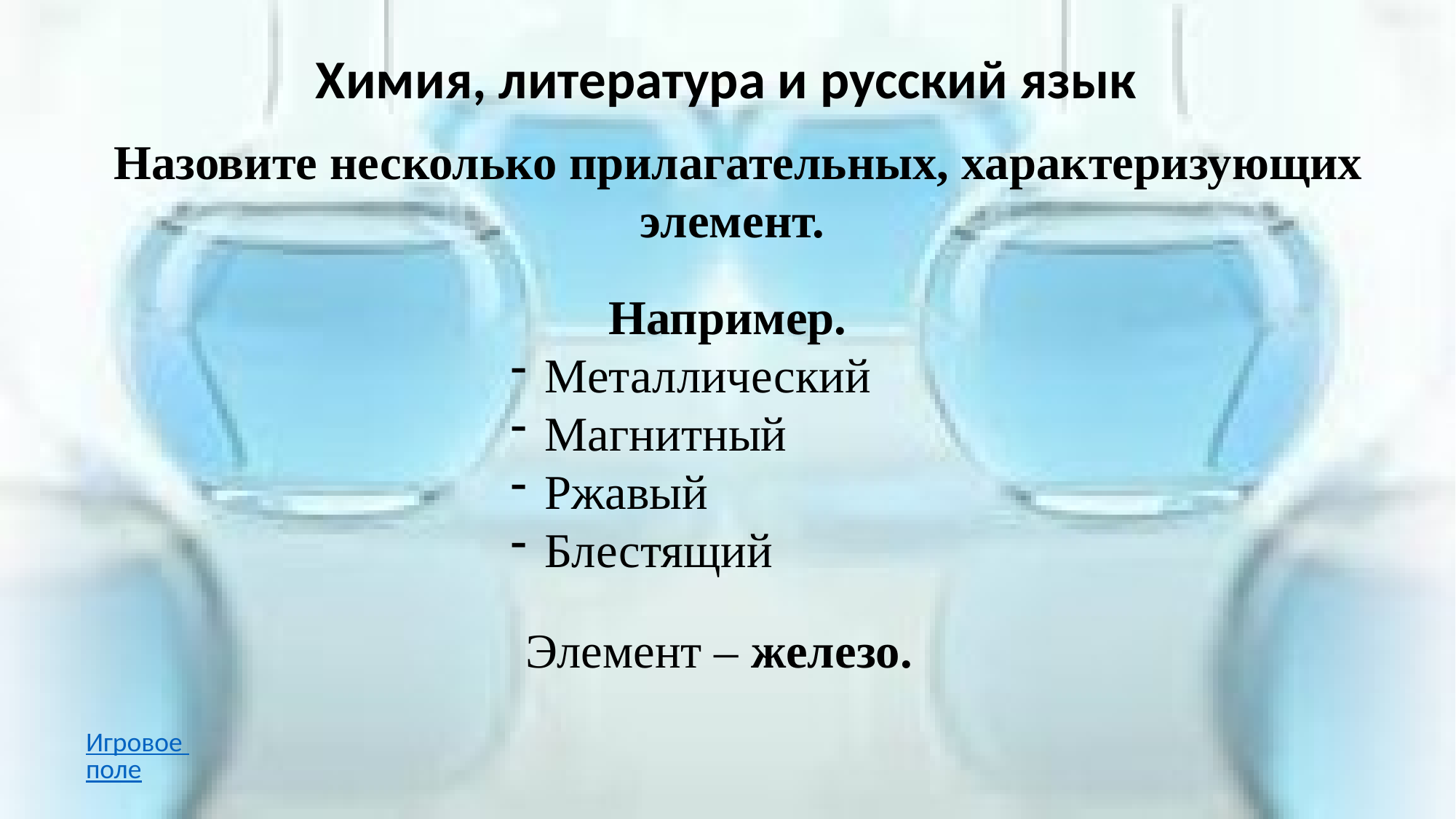

Химия, литература и русский язык
 Назовите несколько прилагательных, характеризующих элемент.
Например.
Металлический
Магнитный
Ржавый
Блестящий
Элемент – железо.
Игровое поле